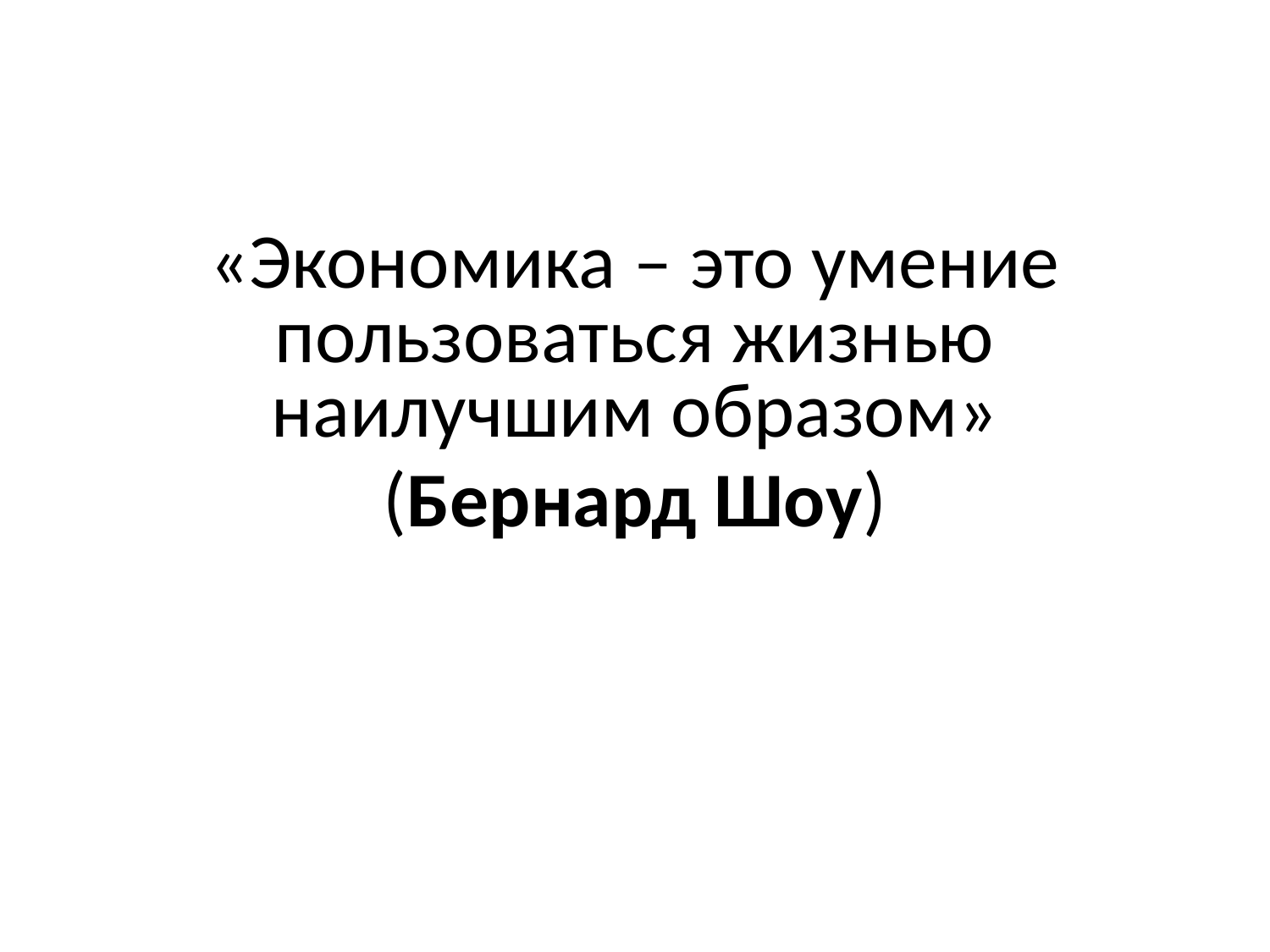

#
«Экономика – это умение пользоваться жизнью наилучшим образом»
(Бернард Шоу)